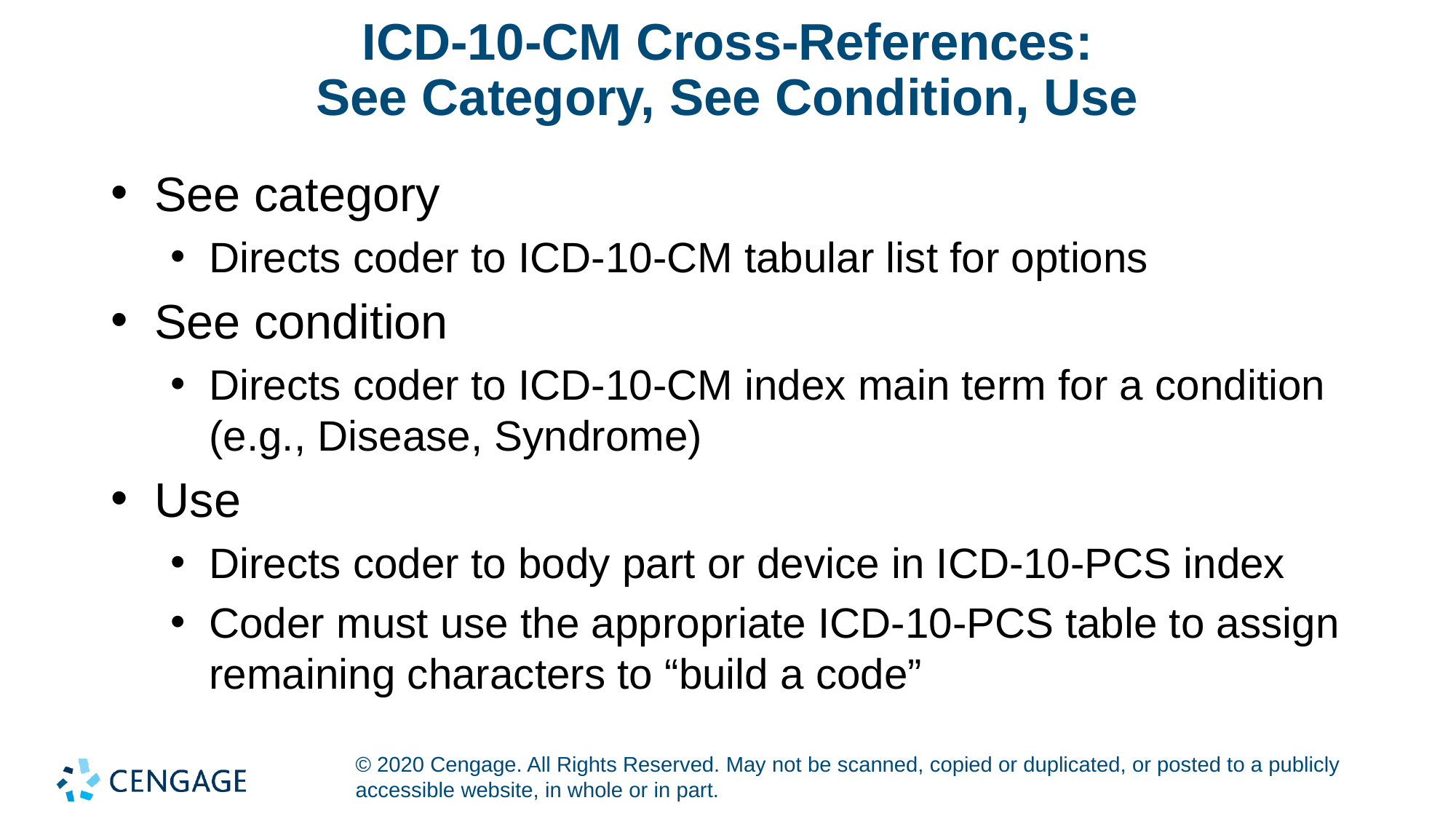

# ICD-10-CM Cross-References: See Category, See Condition, Use
See category
Directs coder to ICD-10-CM tabular list for options
See condition
Directs coder to ICD-10-CM index main term for a condition (e.g., Disease, Syndrome)
Use
Directs coder to body part or device in ICD-10-PCS index
Coder must use the appropriate ICD-10-PCS table to assign remaining characters to “build a code”